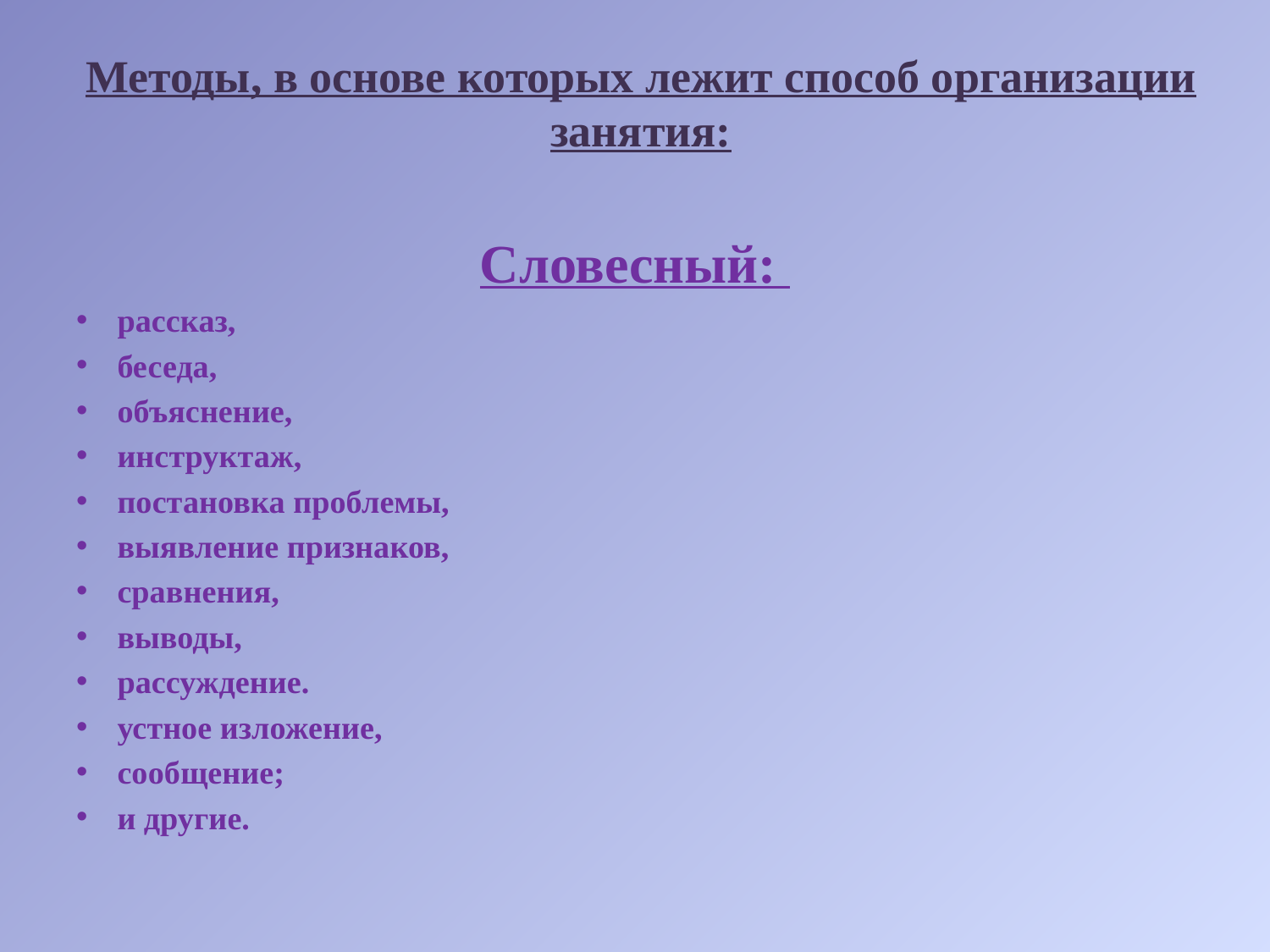

# Методы, в основе которых лежит способ организации занятия:
Словесный:
рассказ,
беседа,
объяснение,
инструктаж,
постановка проблемы,
выявление признаков,
сравнения,
выводы,
рассуждение.
устное изложение,
сообщение;
и другие.